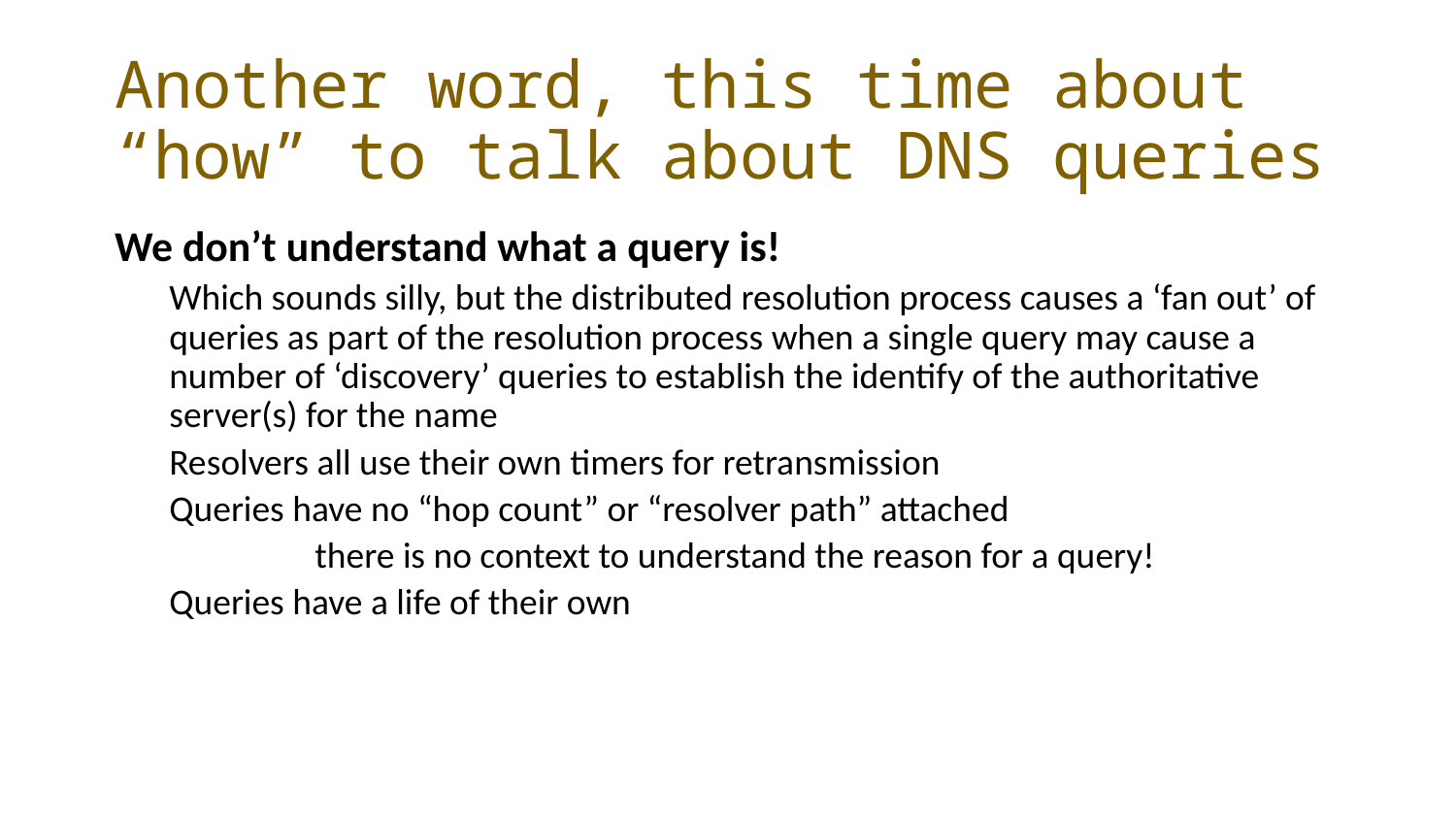

# Another word, this time about “how” to talk about DNS queries
We don’t understand what a query is!
Which sounds silly, but the distributed resolution process causes a ‘fan out’ of queries as part of the resolution process when a single query may cause a number of ‘discovery’ queries to establish the identify of the authoritative server(s) for the name
Resolvers all use their own timers for retransmission
Queries have no “hop count” or “resolver path” attached
	there is no context to understand the reason for a query!
Queries have a life of their own